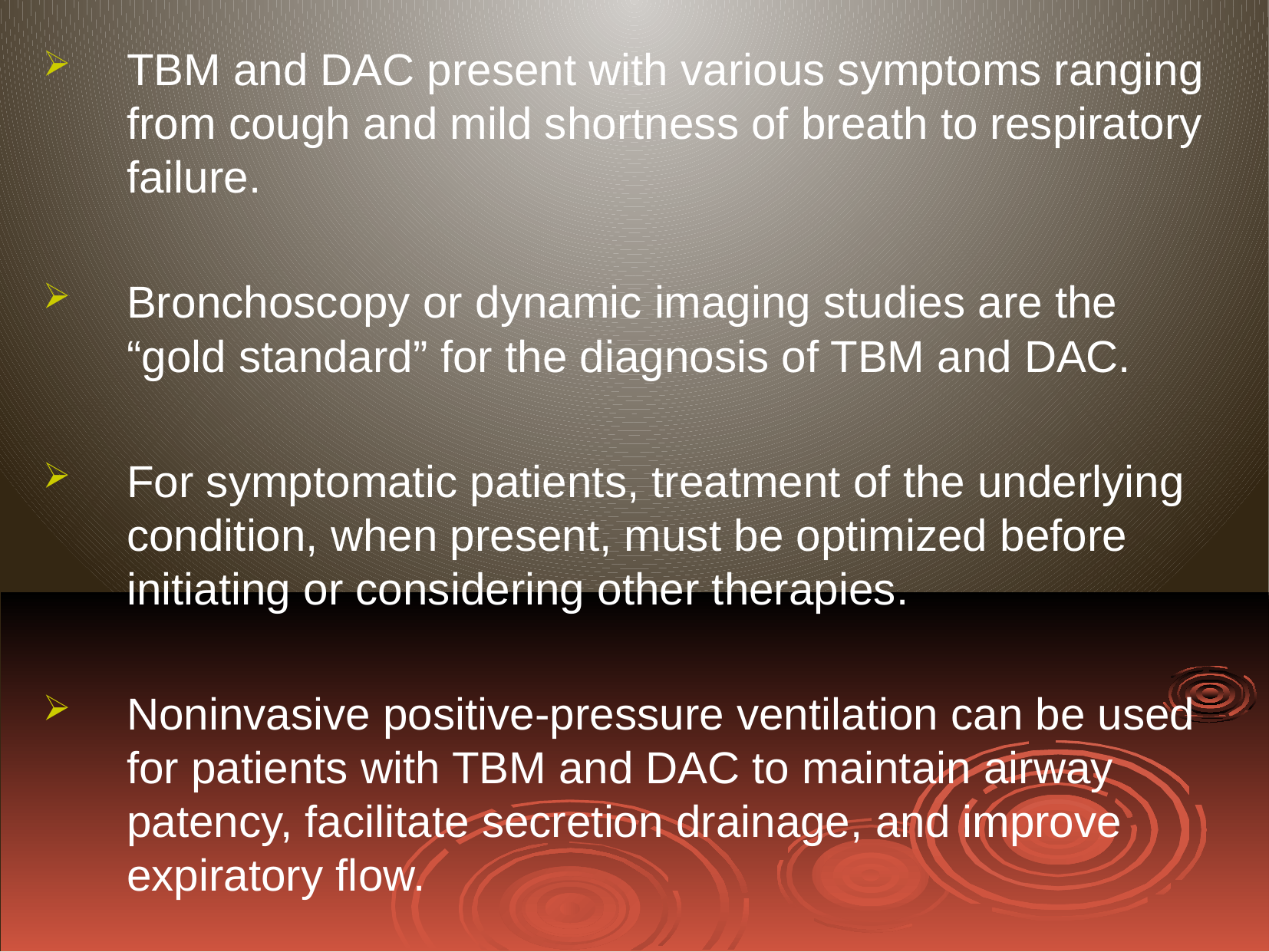

TBM and DAC present with various symptoms ranging from cough and mild shortness of breath to respiratory failure.

Bronchoscopy or dynamic imaging studies are the “gold standard” for the diagnosis of TBM and DAC.

For symptomatic patients, treatment of the underlying condition, when present, must be optimized before initiating or considering other therapies.

Noninvasive positive-pressure ventilation can be used for patients with TBM and DAC to maintain airway patency, facilitate secretion drainage, and improve expiratory flow.